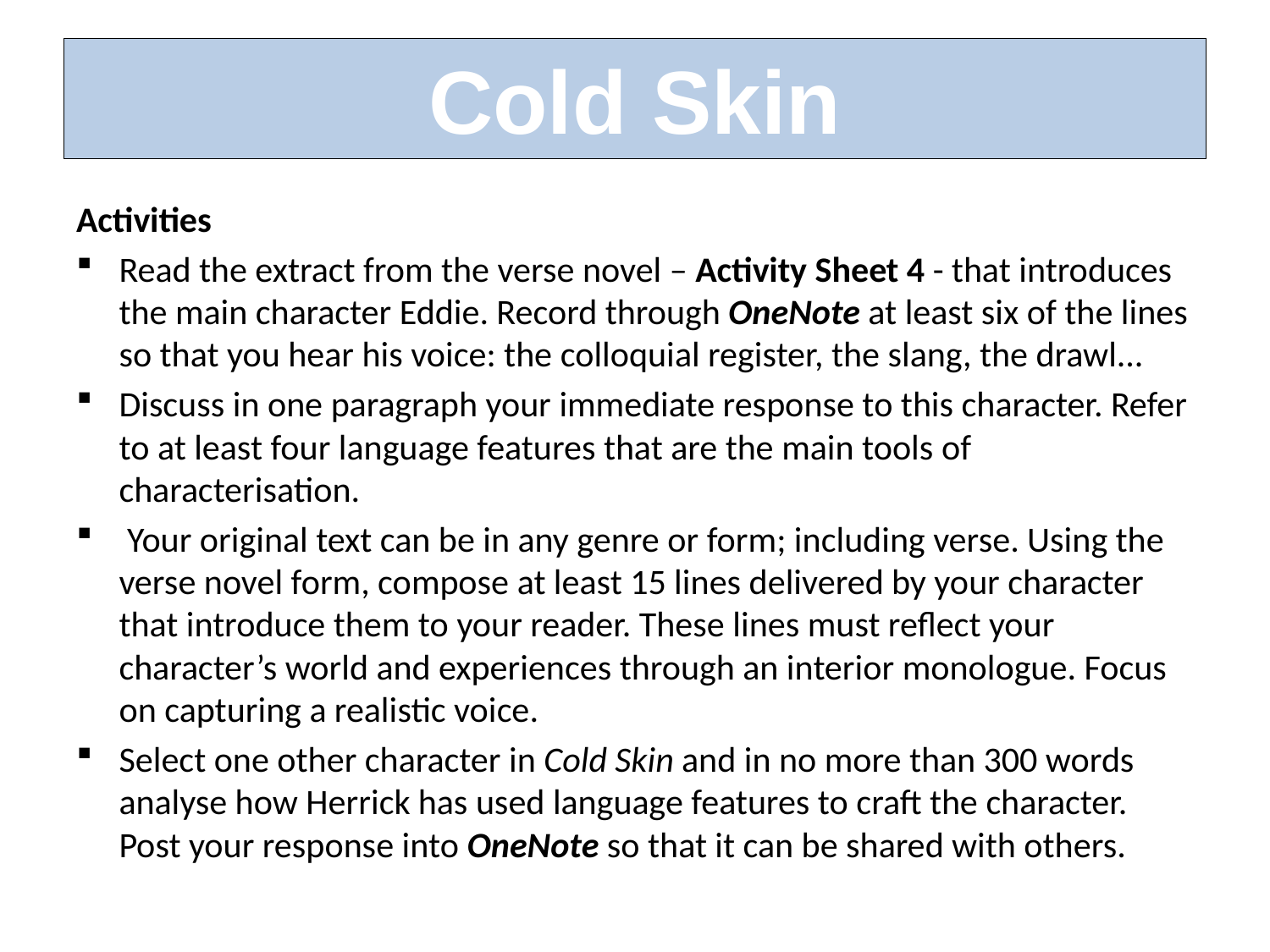

# Cold Skin
Activities
Read the extract from the verse novel – Activity Sheet 4 - that introduces the main character Eddie. Record through OneNote at least six of the lines so that you hear his voice: the colloquial register, the slang, the drawl...
Discuss in one paragraph your immediate response to this character. Refer to at least four language features that are the main tools of characterisation.
 Your original text can be in any genre or form; including verse. Using the verse novel form, compose at least 15 lines delivered by your character that introduce them to your reader. These lines must reflect your character’s world and experiences through an interior monologue. Focus on capturing a realistic voice.
Select one other character in Cold Skin and in no more than 300 words analyse how Herrick has used language features to craft the character. Post your response into OneNote so that it can be shared with others.